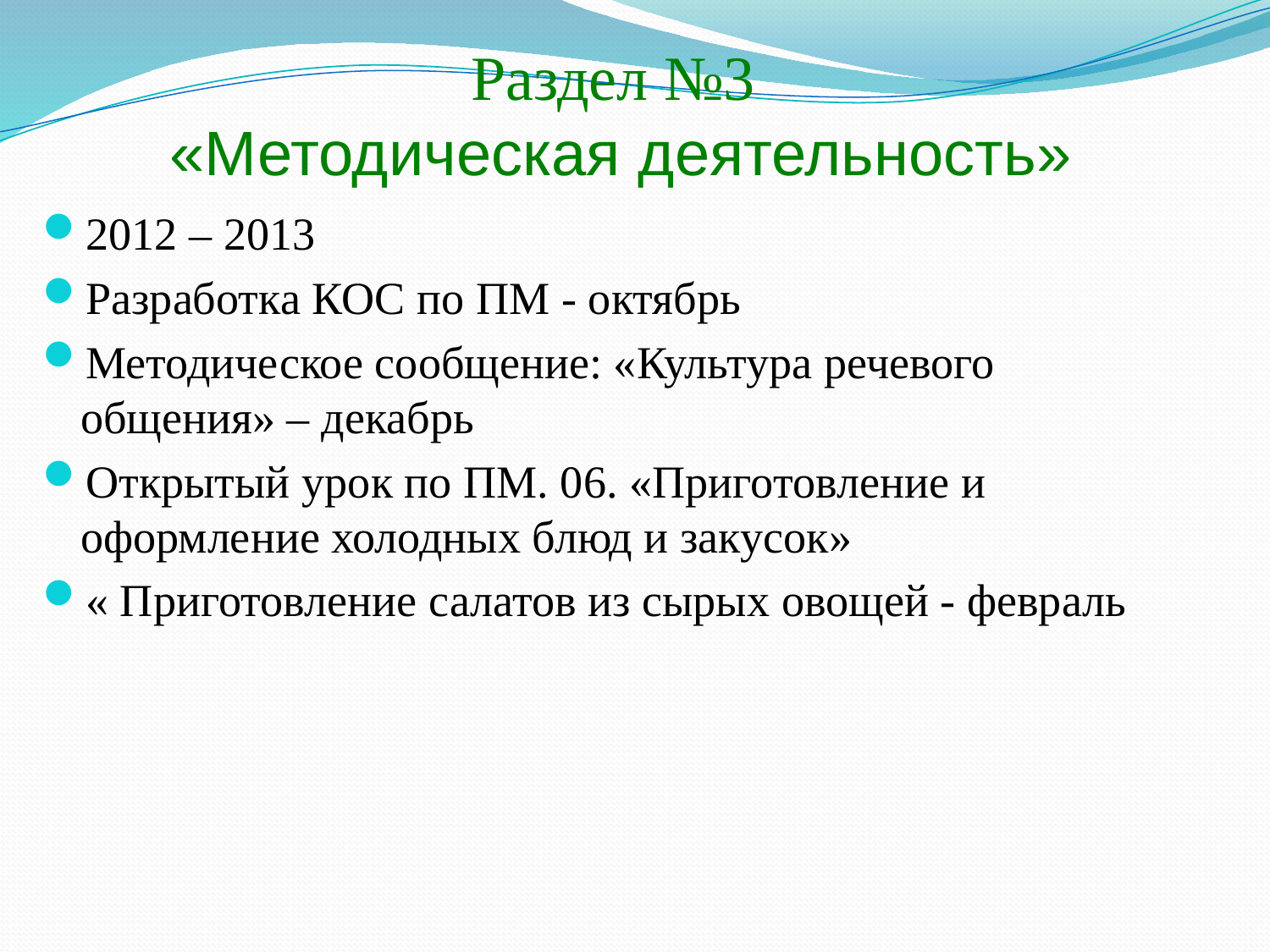

# Раздел №3 «Методическая деятельность»
2012 – 2013
Разработка КОС по ПМ - октябрь
Методическое сообщение: «Культура речевого общения» – декабрь
Открытый урок по ПМ. 06. «Приготовление и оформление холодных блюд и закусок»
« Приготовление салатов из сырых овощей - февраль